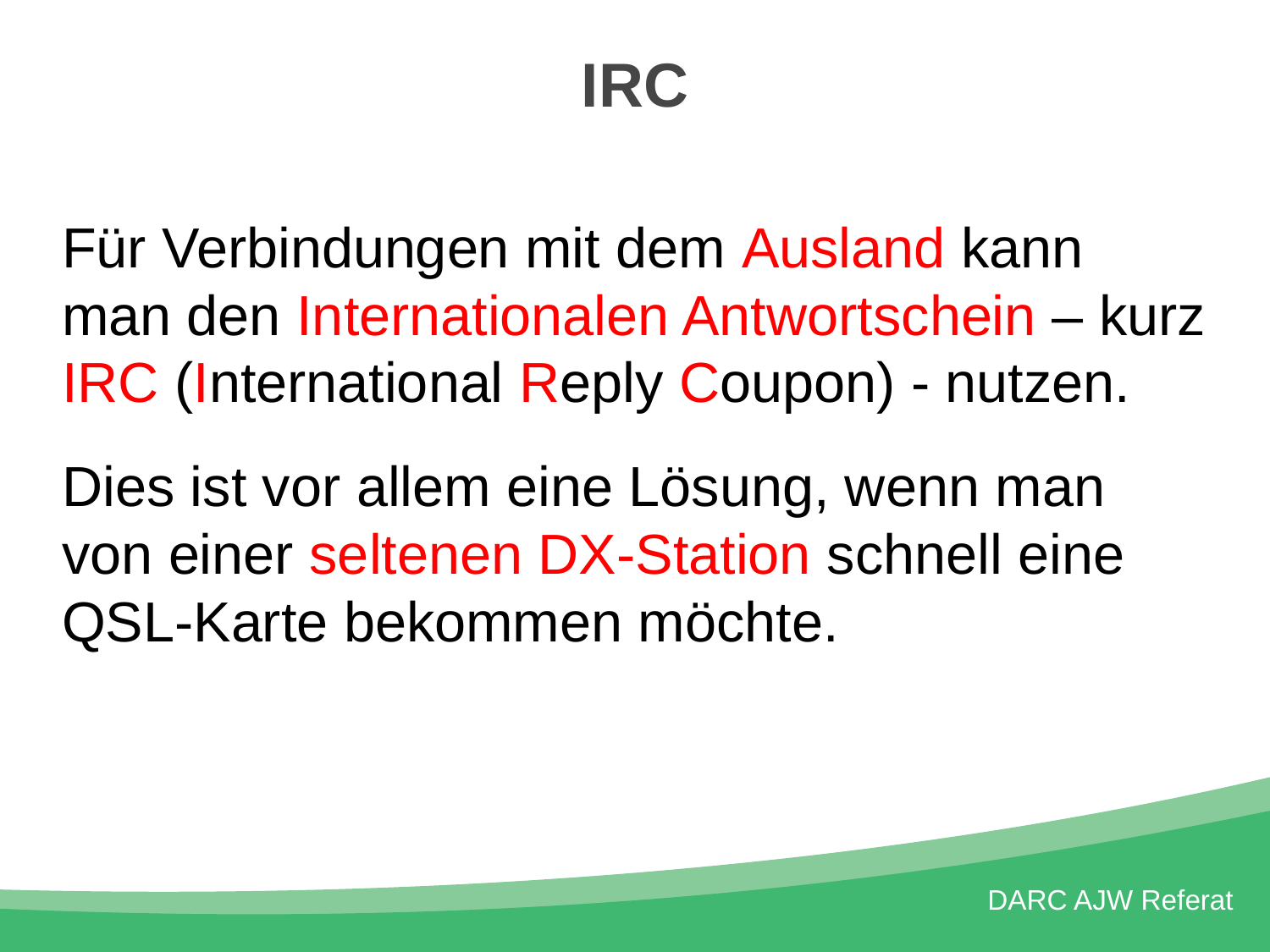

# IRC

Für Verbindungen mit dem Ausland kann man den Internationalen Antwortschein – kurz IRC (International Reply Coupon) - nutzen.

Dies ist vor allem eine Lösung, wenn man von einer seltenen DX-Station schnell eine QSL-Karte bekommen möchte.